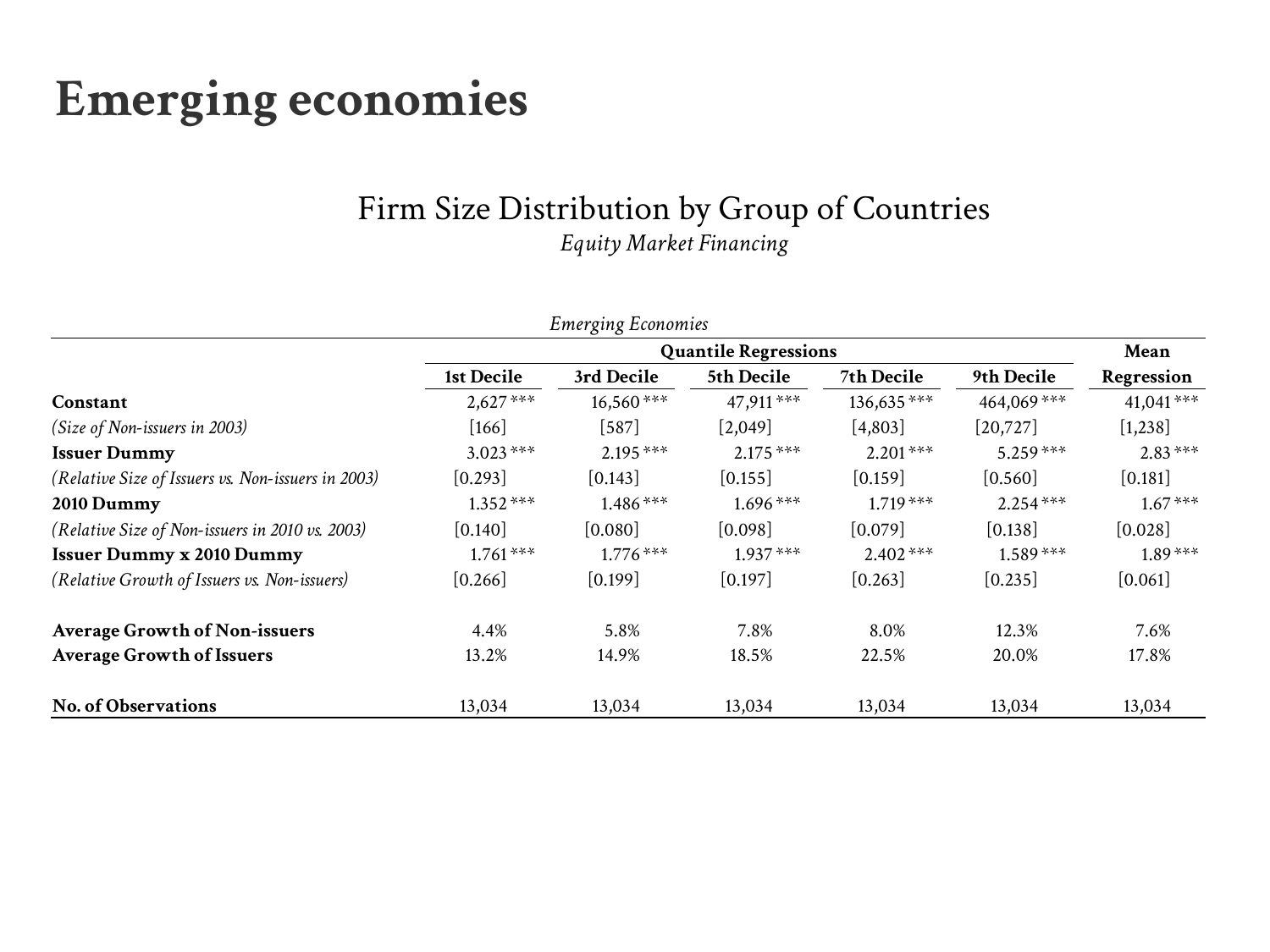

Emerging economies
Firm Size Distribution by Group of Countries
Equity Market Financing
| Emerging Economies |  |  |  |  |  |  |  |  |  |  |  |  |  |  |  |  |  |  |
| --- | --- | --- | --- | --- | --- | --- | --- | --- | --- | --- | --- | --- | --- | --- | --- | --- | --- | --- |
|  |  | Quantile Regressions |  |  |  |  |  |  |  |  |  |  |  |  |  |  | Mean Regression |  |
|  |  | 1st Decile |  |  | 3rd Decile |  |  | 5th Decile |  |  | 7th Decile |  |  | 9th Decile |  |  |  |  |
| Constant |  | 2,627 | \*\*\* |  | 16,560 | \*\*\* |  | 47,911 | \*\*\* |  | 136,635 | \*\*\* |  | 464,069 | \*\*\* |  | 41,041 | \*\*\* |
| (Size of Non-issuers in 2003) |  | [166] |  |  | [587] |  |  | [2,049] |  |  | [4,803] |  |  | [20,727] |  |  | [1,238] |  |
| Issuer Dummy |  | 3.023 | \*\*\* |  | 2.195 | \*\*\* |  | 2.175 | \*\*\* |  | 2.201 | \*\*\* |  | 5.259 | \*\*\* |  | 2.83 | \*\*\* |
| (Relative Size of Issuers vs. Non-issuers in 2003) |  | [0.293] |  |  | [0.143] |  |  | [0.155] |  |  | [0.159] |  |  | [0.560] |  |  | [0.181] |  |
| 2010 Dummy |  | 1.352 | \*\*\* |  | 1.486 | \*\*\* |  | 1.696 | \*\*\* |  | 1.719 | \*\*\* |  | 2.254 | \*\*\* |  | 1.67 | \*\*\* |
| (Relative Size of Non-issuers in 2010 vs. 2003) |  | [0.140] |  |  | [0.080] |  |  | [0.098] |  |  | [0.079] |  |  | [0.138] |  |  | [0.028] |  |
| Issuer Dummy x 2010 Dummy |  | 1.761 | \*\*\* |  | 1.776 | \*\*\* |  | 1.937 | \*\*\* |  | 2.402 | \*\*\* |  | 1.589 | \*\*\* |  | 1.89 | \*\*\* |
| (Relative Growth of Issuers vs. Non-issuers) |  | [0.266] |  |  | [0.199] |  |  | [0.197] |  |  | [0.263] |  |  | [0.235] |  |  | [0.061] |  |
|  |  |  |  |  |  |  |  |  |  |  |  |  |  |  |  |  |  |  |
| Average Growth of Non-issuers |  | 4.4% |  |  | 5.8% |  |  | 7.8% |  |  | 8.0% |  |  | 12.3% |  |  | 7.6% |  |
| Average Growth of Issuers |  | 13.2% |  |  | 14.9% |  |  | 18.5% |  |  | 22.5% |  |  | 20.0% |  |  | 17.8% |  |
|  |  |  |  |  |  |  |  |  |  |  |  |  |  |  |  |  |  |  |
| No. of Observations |  | 13,034 |  |  | 13,034 |  |  | 13,034 |  |  | 13,034 |  |  | 13,034 |  |  | 13,034 |  |